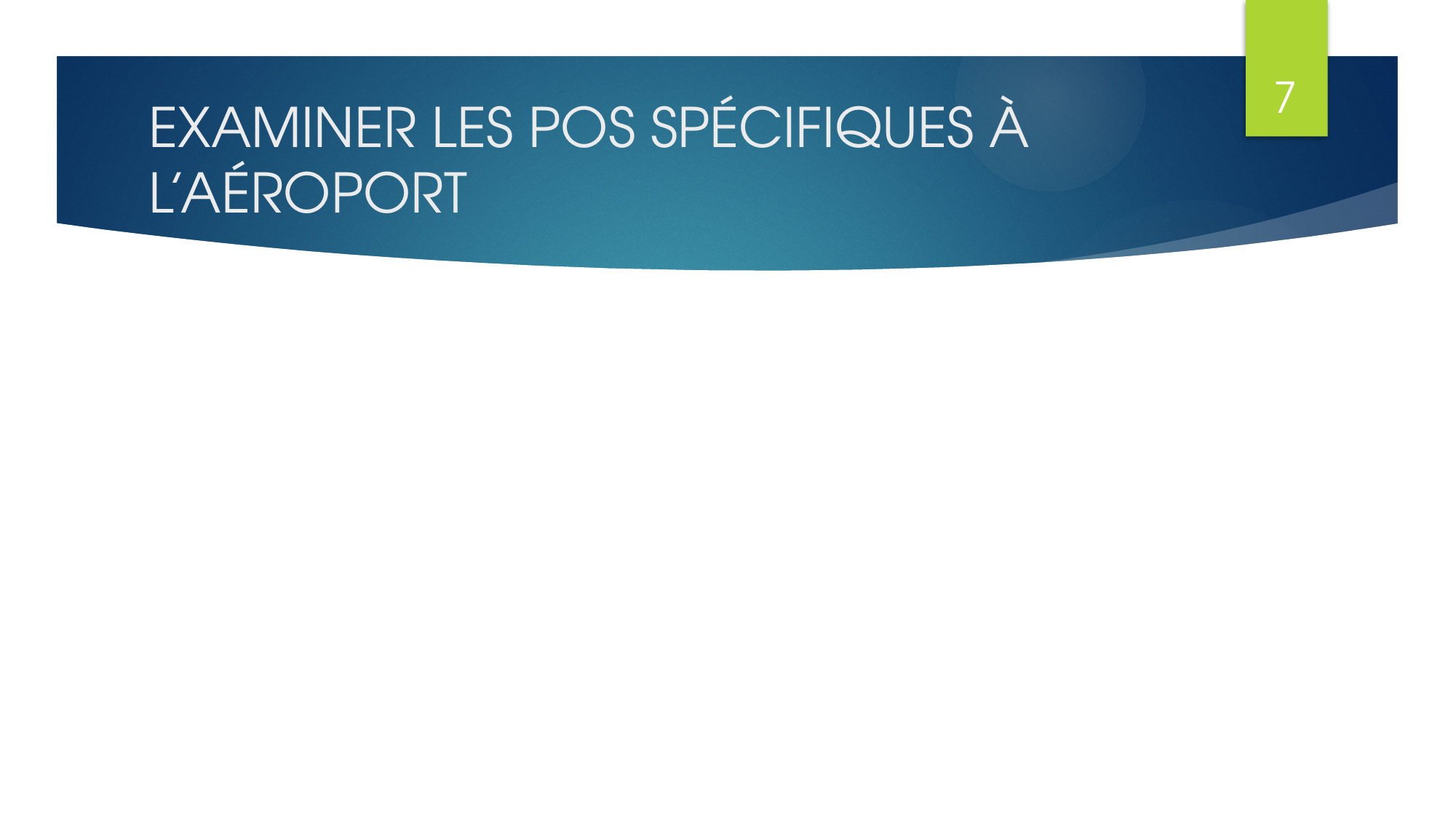

7
# EXAMINER LES POS SPÉCIFIQUES À L’AÉROPORT